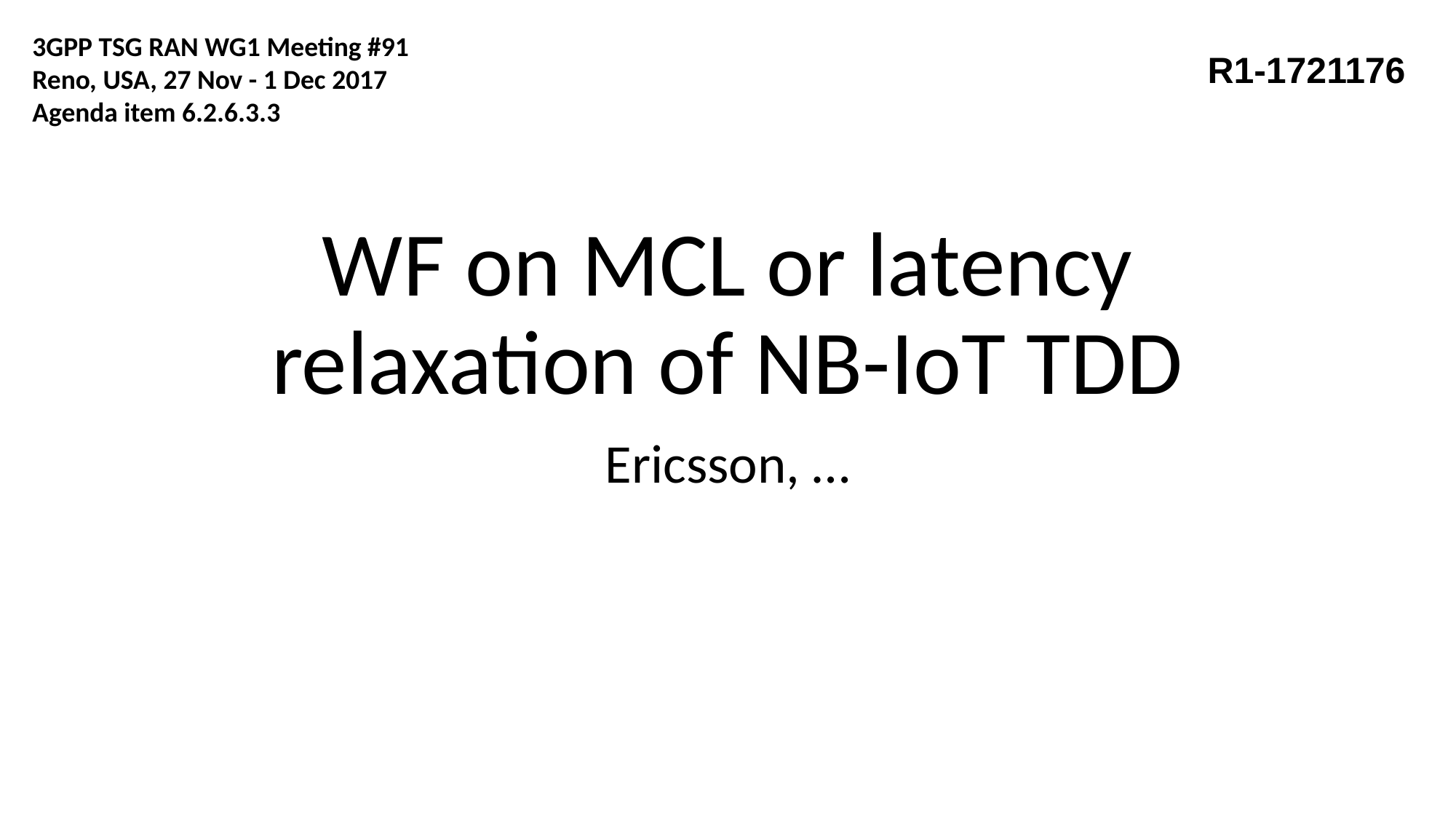

3GPP TSG RAN WG1 Meeting #91
Reno, USA, 27 Nov - 1 Dec 2017
Agenda item 6.2.6.3.3
R1-1721176
# WF on MCL or latency relaxation of NB-IoT TDD
Ericsson, …